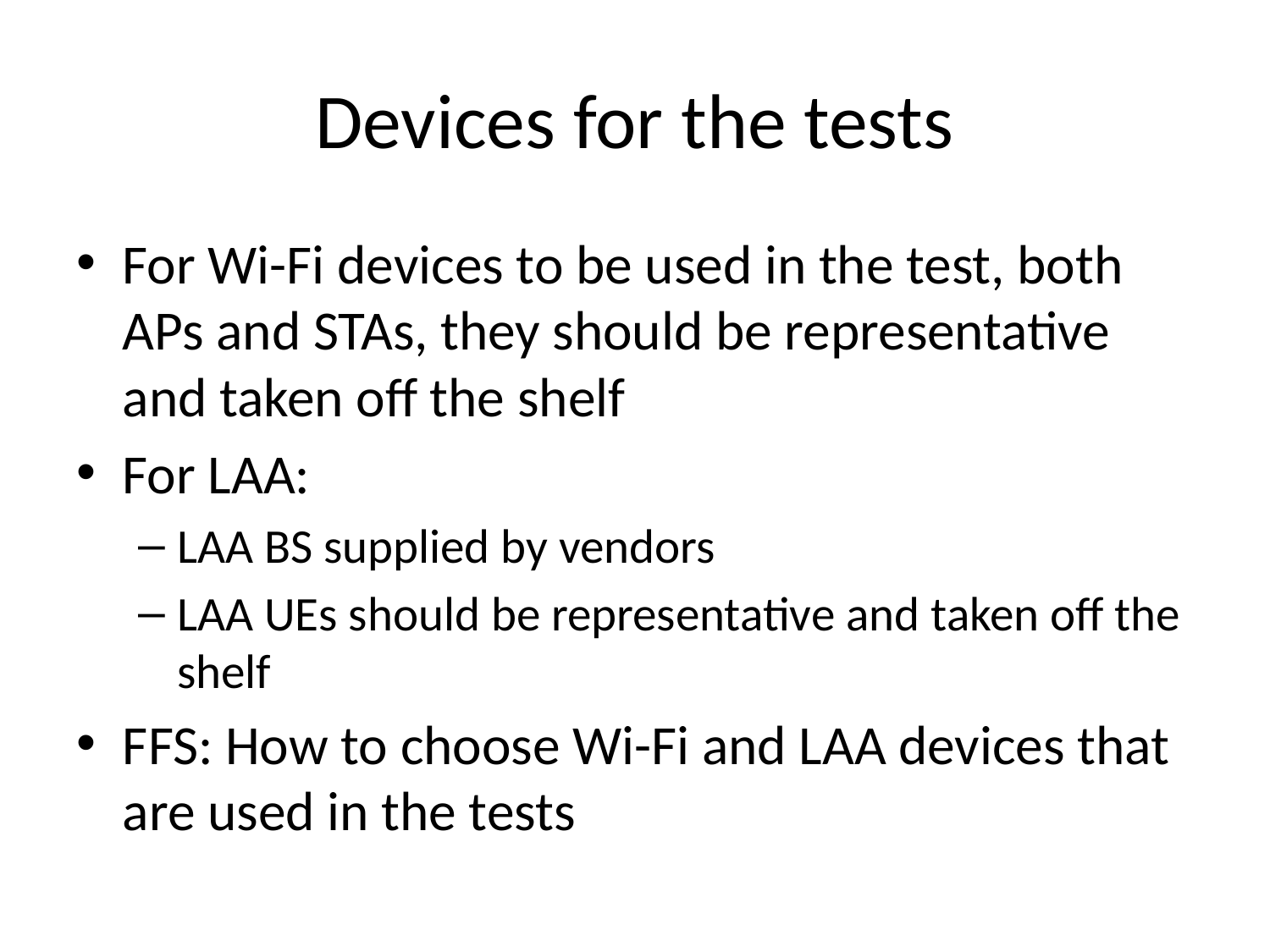

# Devices for the tests
For Wi-Fi devices to be used in the test, both APs and STAs, they should be representative and taken off the shelf
For LAA:
LAA BS supplied by vendors
LAA UEs should be representative and taken off the shelf
FFS: How to choose Wi-Fi and LAA devices that are used in the tests